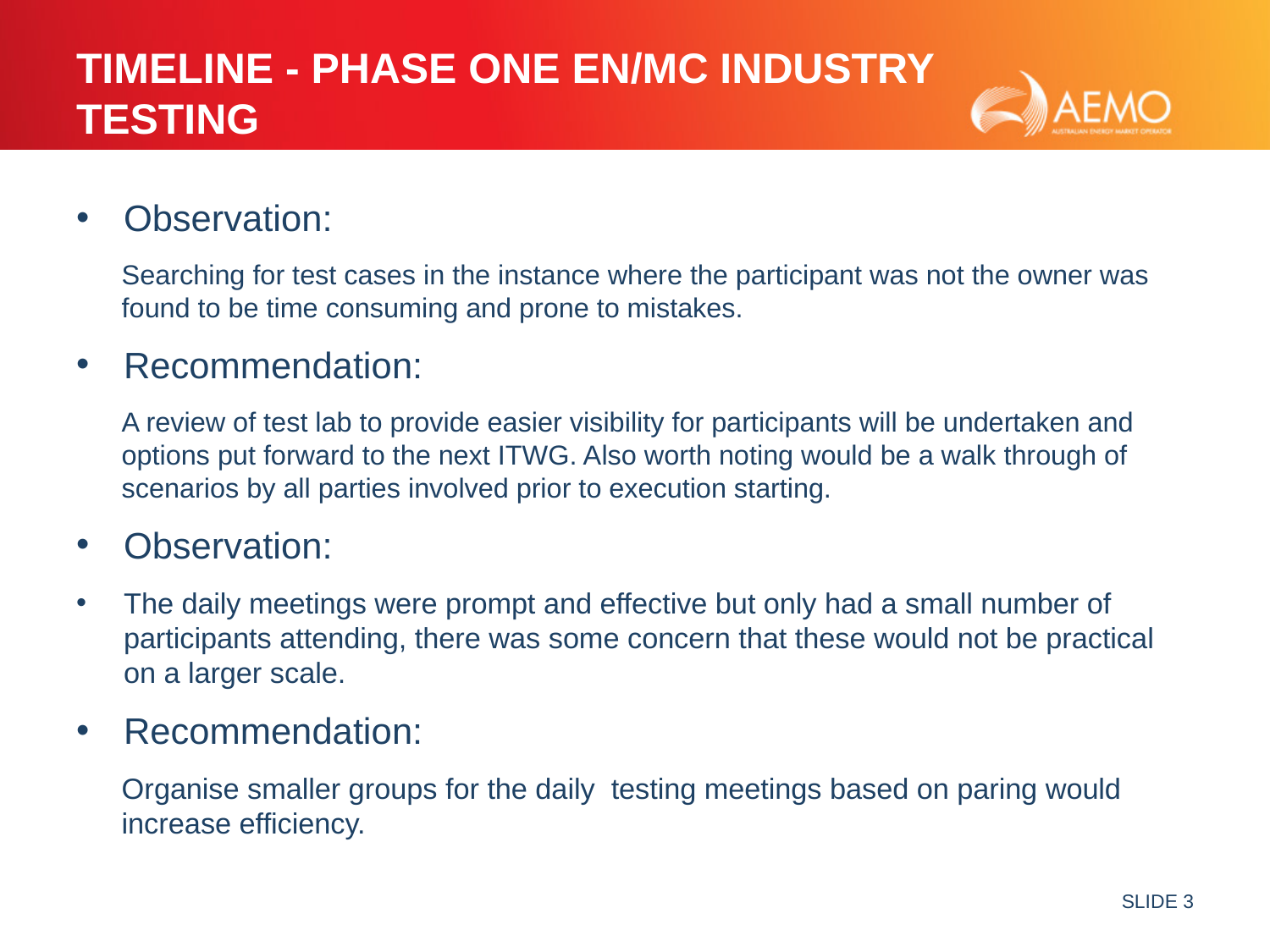

# Timeline - Phase One En/mc Industry Testing
Observation:
Searching for test cases in the instance where the participant was not the owner was found to be time consuming and prone to mistakes.
Recommendation:
A review of test lab to provide easier visibility for participants will be undertaken and options put forward to the next ITWG. Also worth noting would be a walk through of scenarios by all parties involved prior to execution starting.
Observation:
The daily meetings were prompt and effective but only had a small number of participants attending, there was some concern that these would not be practical on a larger scale.
Recommendation:
Organise smaller groups for the daily  testing meetings based on paring would increase efficiency.